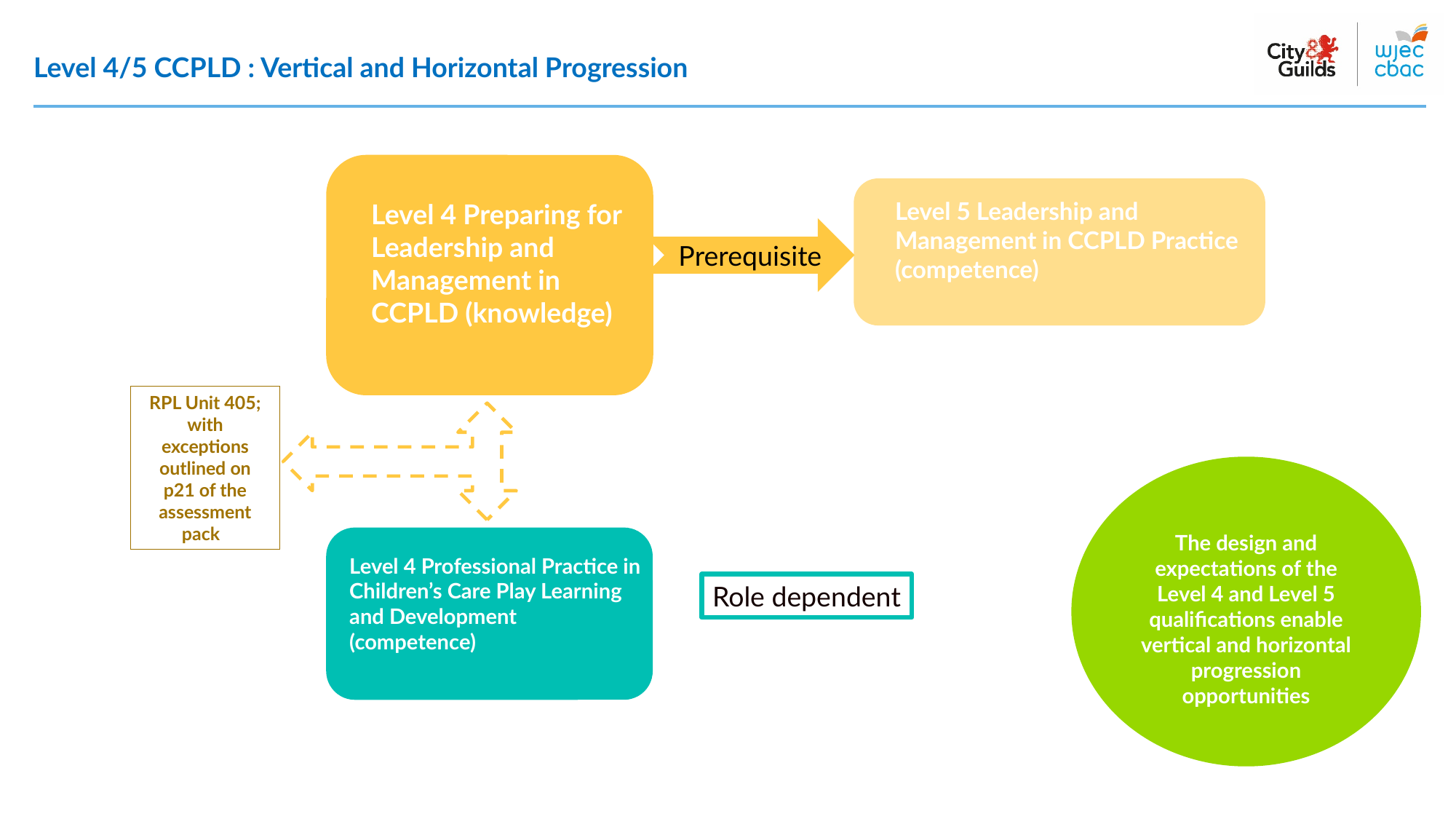

# Level 4/5 CCPLD : Vertical and Horizontal Progression

Level 4 Preparing for Leadership and Management in CCPLD (knowledge)

Level 5 Leadership and Management in CCPLD Practice
(competence)
Prerequisite

Level 4 Professional Practice in Children’s Care Play Learning and Development (competence)
Role dependent

RPL Unit 405; with exceptions outlined on p21 of the assessment pack

The design and expectations of the Level 4 and Level 5 qualifications enable vertical and horizontal progression opportunities